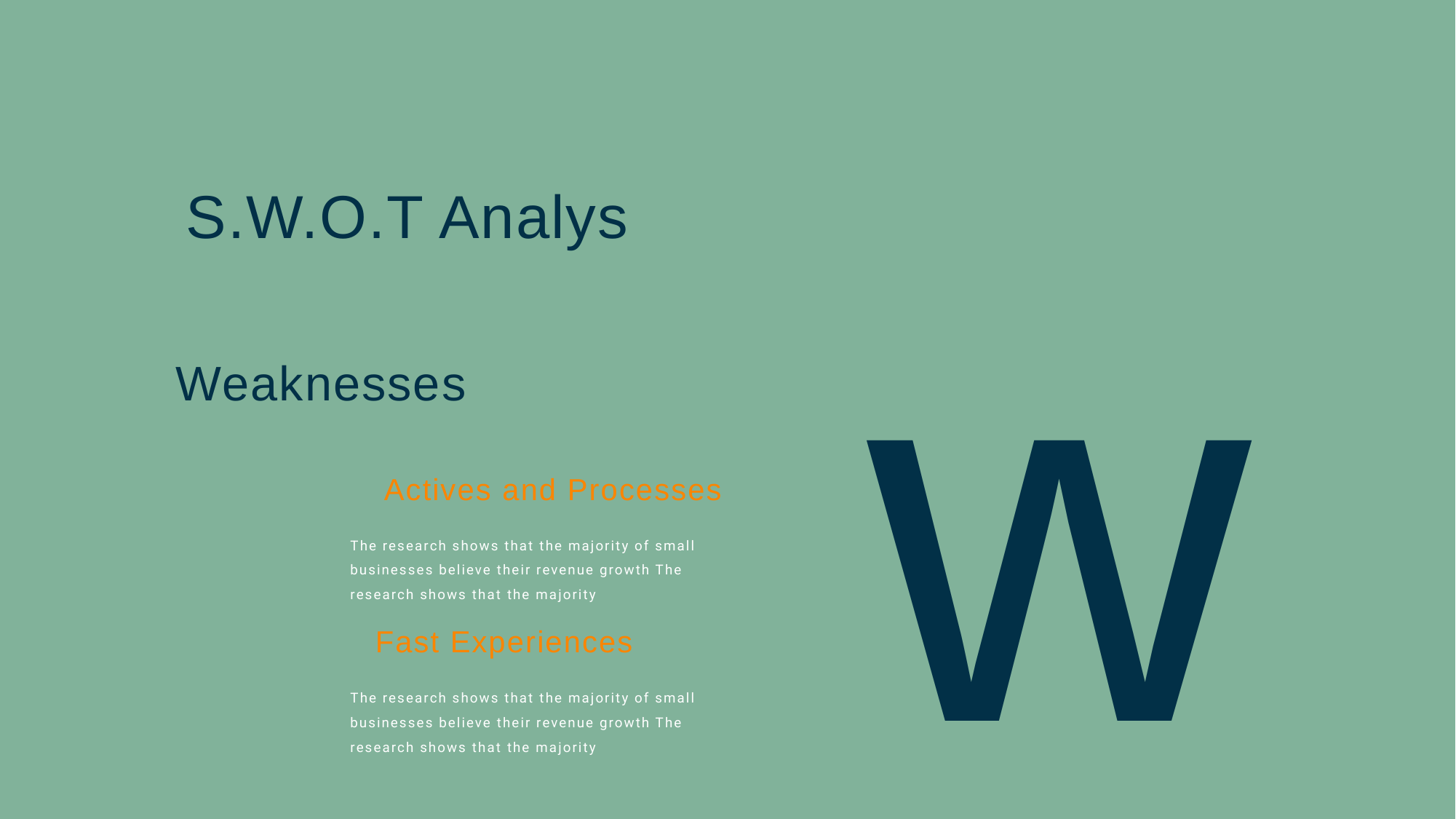

S.W.O.T Analys
w
Weaknesses
Actives and Processes
The research shows that the majority of small businesses believe their revenue growth The research shows that the majority
Fast Experiences
The research shows that the majority of small businesses believe their revenue growth The research shows that the majority